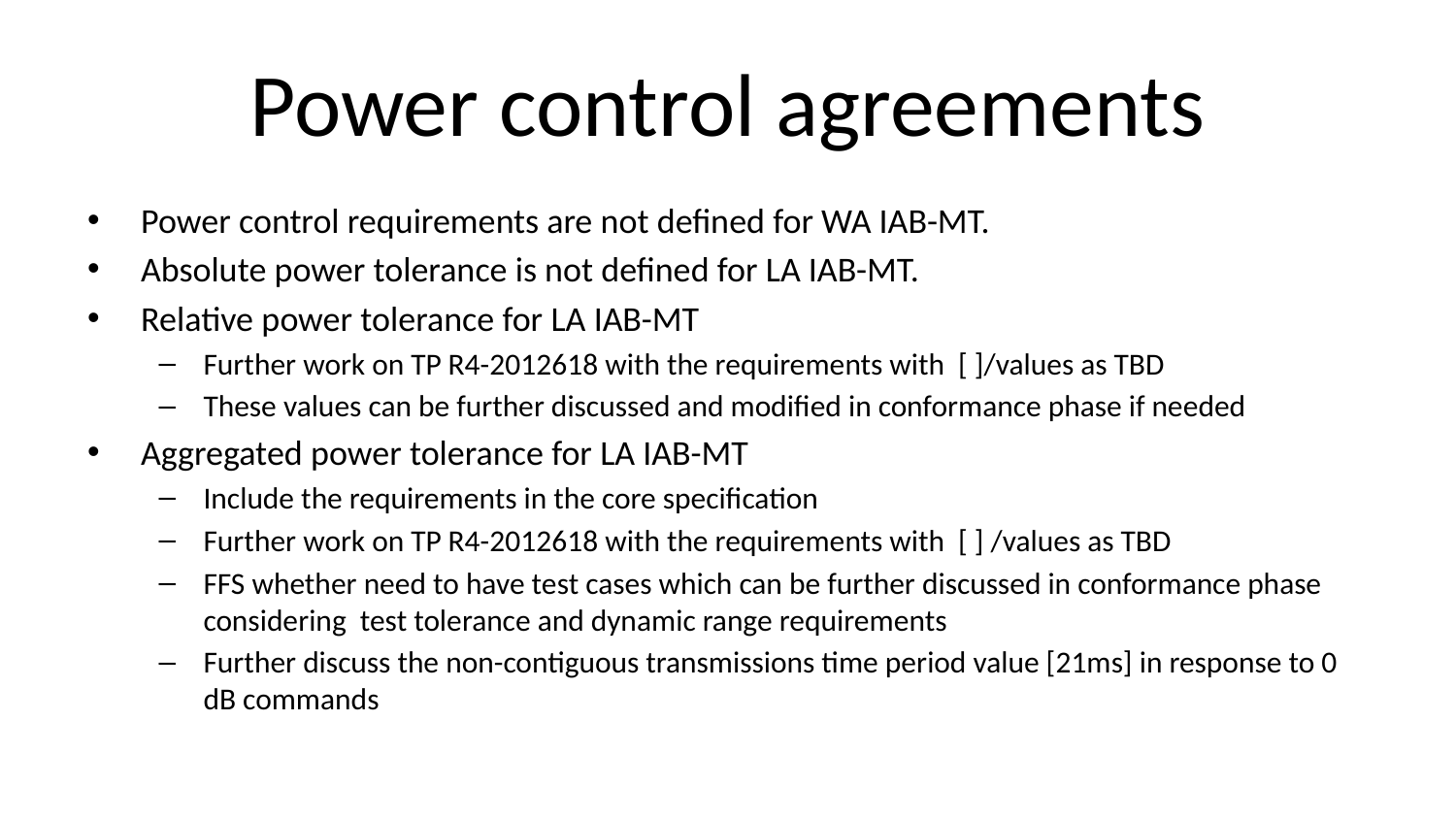

# Power control agreements
Power control requirements are not defined for WA IAB-MT.
Absolute power tolerance is not defined for LA IAB-MT.
Relative power tolerance for LA IAB-MT
Further work on TP R4-2012618 with the requirements with  [ ]/values as TBD
These values can be further discussed and modified in conformance phase if needed
Aggregated power tolerance for LA IAB-MT
Include the requirements in the core specification
Further work on TP R4-2012618 with the requirements with  [ ] /values as TBD
FFS whether need to have test cases which can be further discussed in conformance phase considering  test tolerance and dynamic range requirements
Further discuss the non-contiguous transmissions time period value [21ms] in response to 0 dB commands